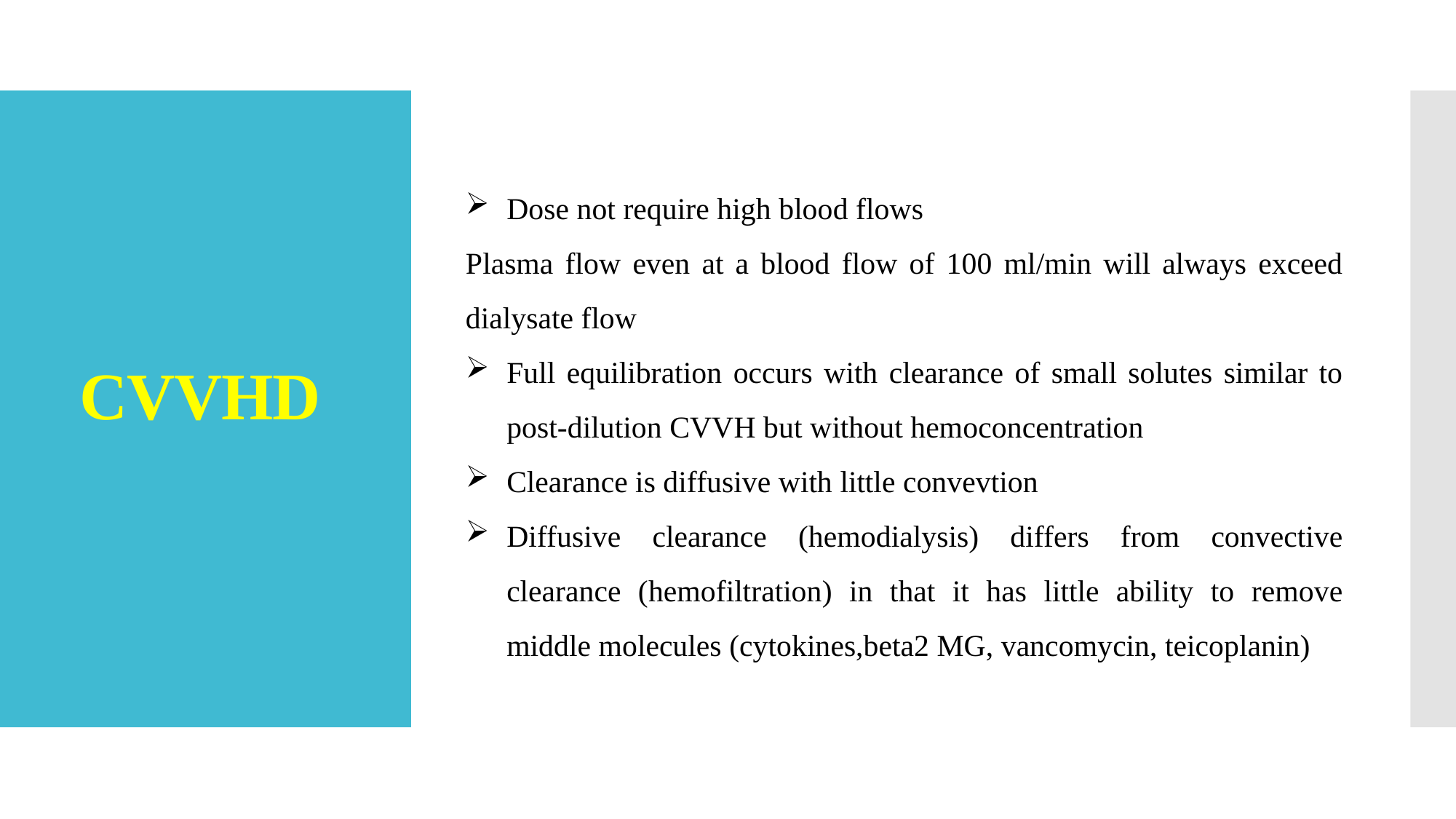

# CVVHD
Dose not require high blood flows
Plasma flow even at a blood flow of 100 ml/min will always exceed dialysate flow
Full equilibration occurs with clearance of small solutes similar to post-dilution CVVH but without hemoconcentration
Clearance is diffusive with little convevtion
Diffusive clearance (hemodialysis) differs from convective clearance (hemofiltration) in that it has little ability to remove middle molecules (cytokines,beta2 MG, vancomycin, teicoplanin)